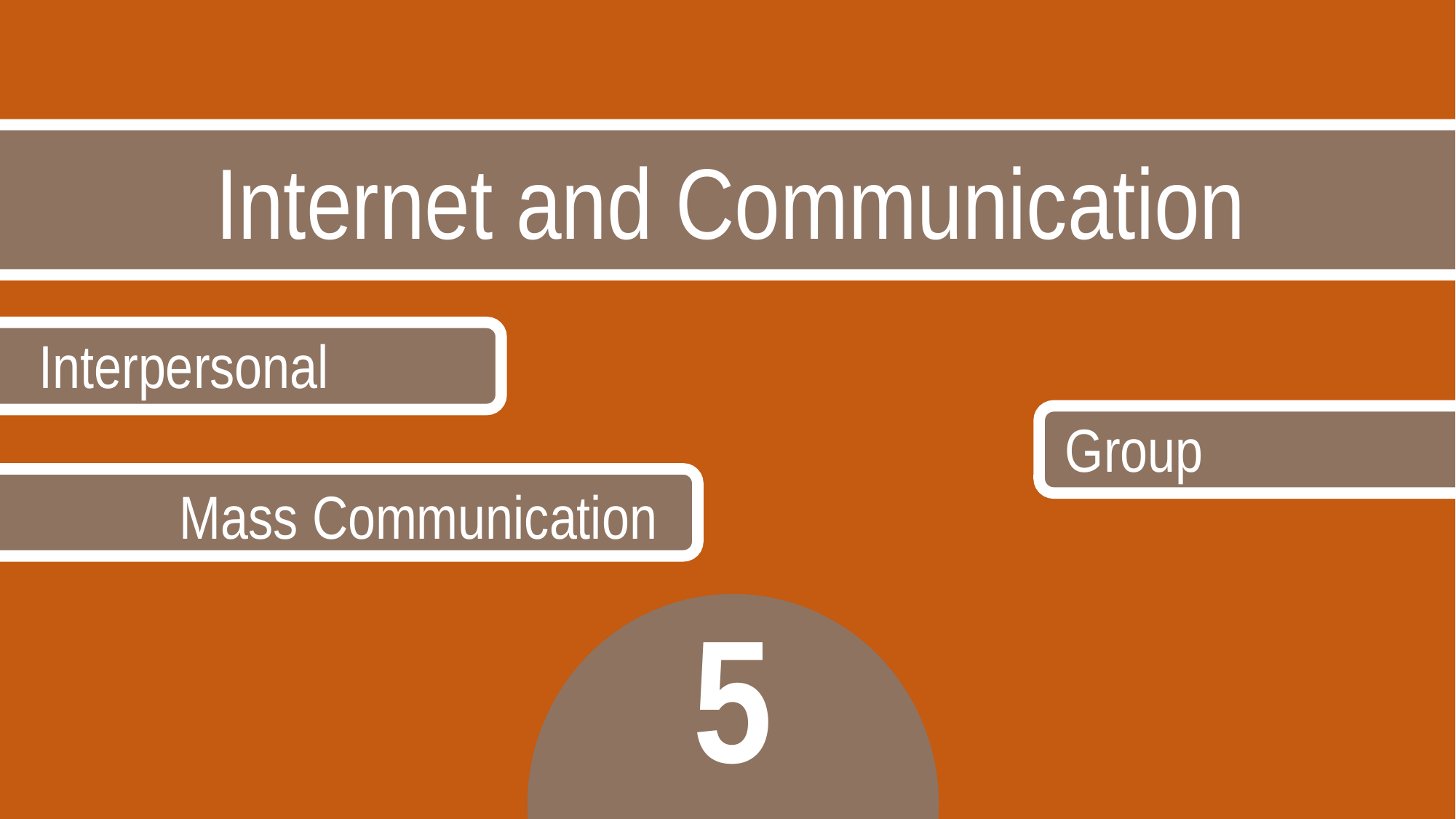

Internet and Communication

Interpersonal

Group

Mass Communication
5